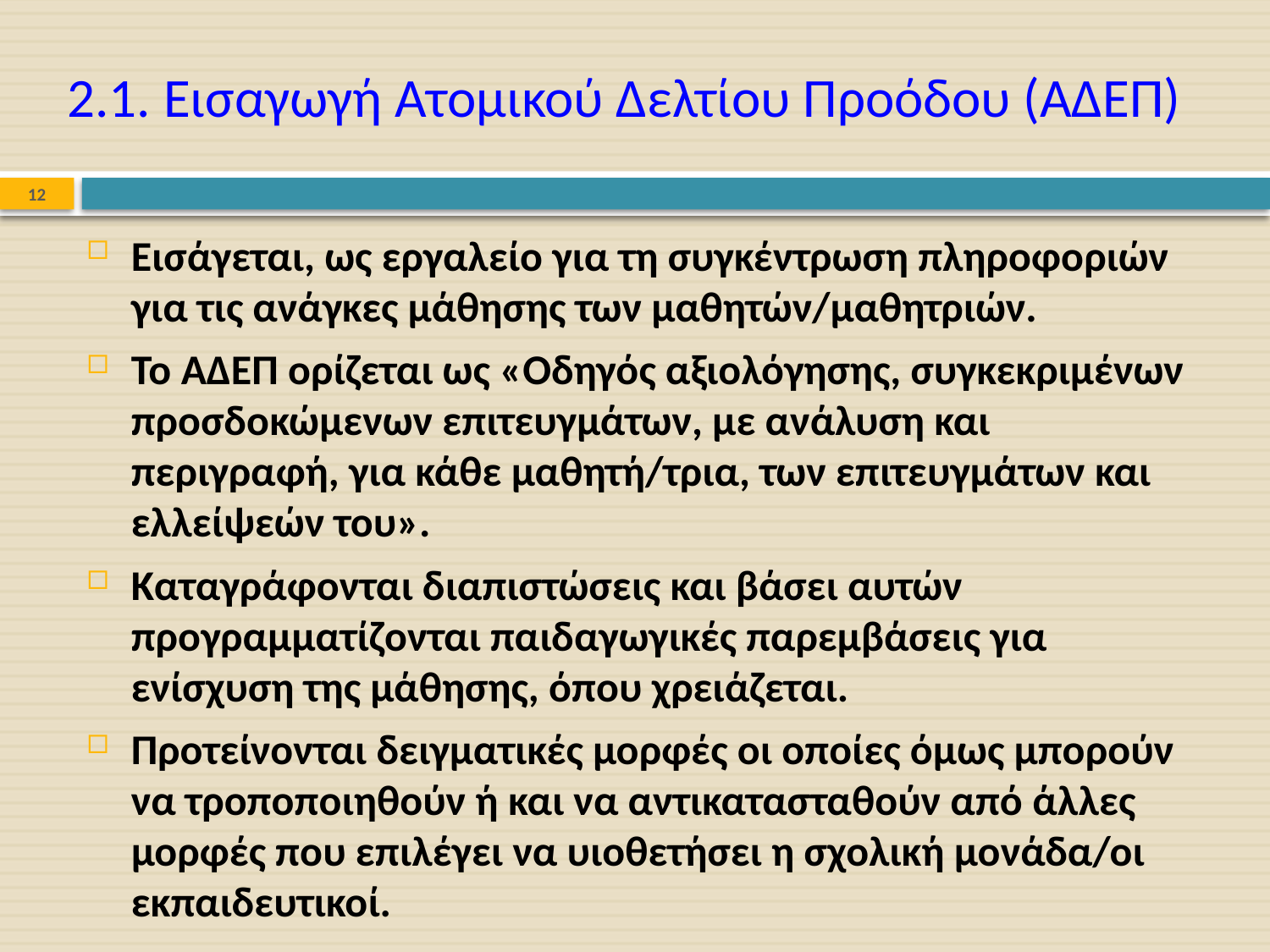

# 2.1. Εισαγωγή Ατομικού Δελτίου Προόδου (ΑΔΕΠ)
12
Εισάγεται, ως εργαλείο για τη συγκέντρωση πληροφοριών για τις ανάγκες μάθησης των μαθητών/μαθητριών.
Το ΑΔΕΠ ορίζεται ως «Οδηγός αξιολόγησης, συγκεκριμένων προσδοκώμενων επιτευγμάτων, με ανάλυση και περιγραφή, για κάθε μαθητή/τρια, των επιτευγμάτων και ελλείψεών του».
Καταγράφονται διαπιστώσεις και βάσει αυτών προγραμματίζονται παιδαγωγικές παρεμβάσεις για ενίσχυση της μάθησης, όπου χρειάζεται.
Προτείνονται δειγματικές μορφές οι οποίες όμως μπορούν να τροποποιηθούν ή και να αντικατασταθούν από άλλες μορφές που επιλέγει να υιοθετήσει η σχολική μονάδα/οι εκπαιδευτικοί.